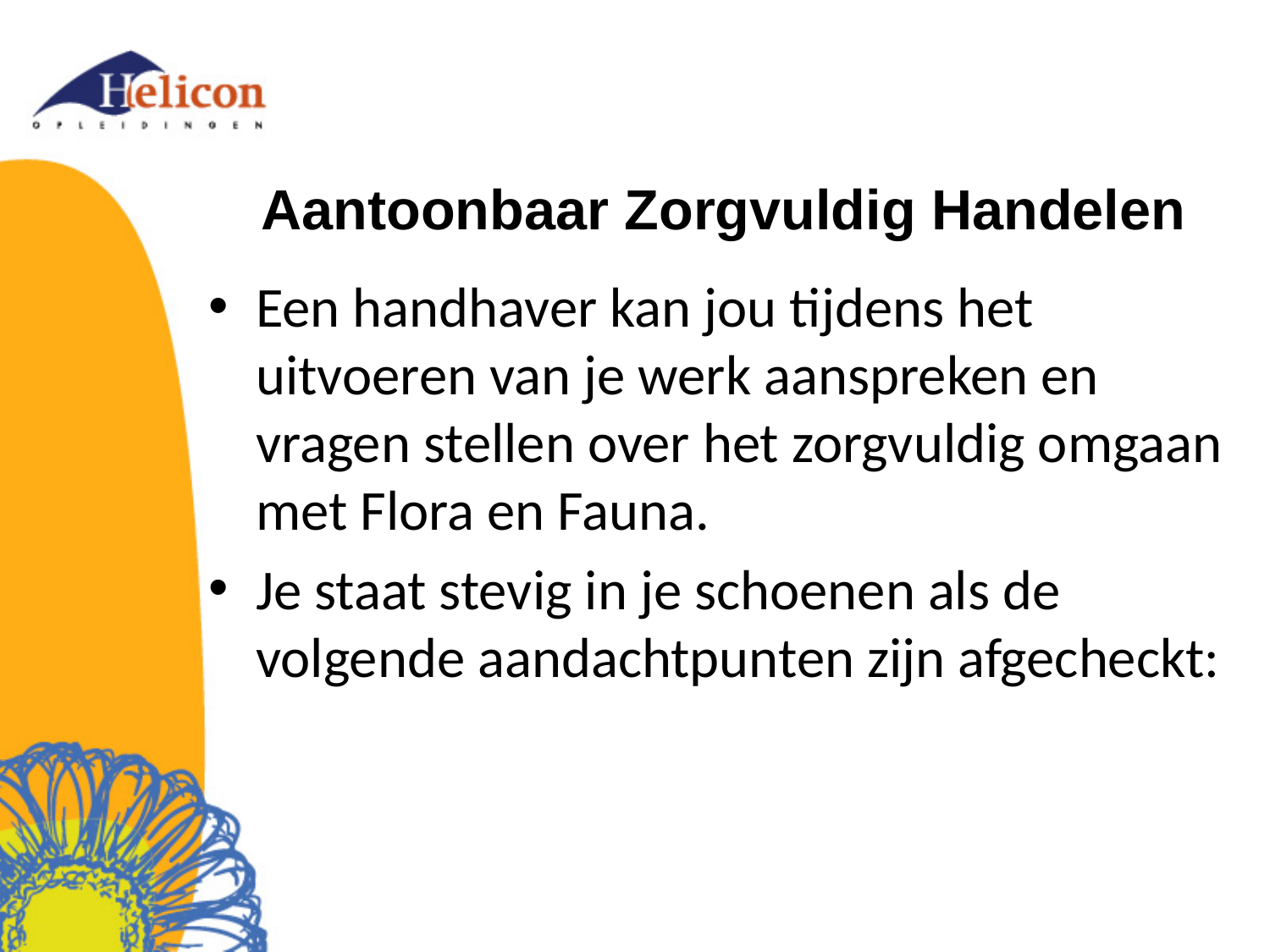

# Aantoonbaar Zorgvuldig Handelen
Een handhaver kan jou tijdens het uitvoeren van je werk aanspreken en vragen stellen over het zorgvuldig omgaan met Flora en Fauna.
Je staat stevig in je schoenen als de volgende aandachtpunten zijn afgecheckt: